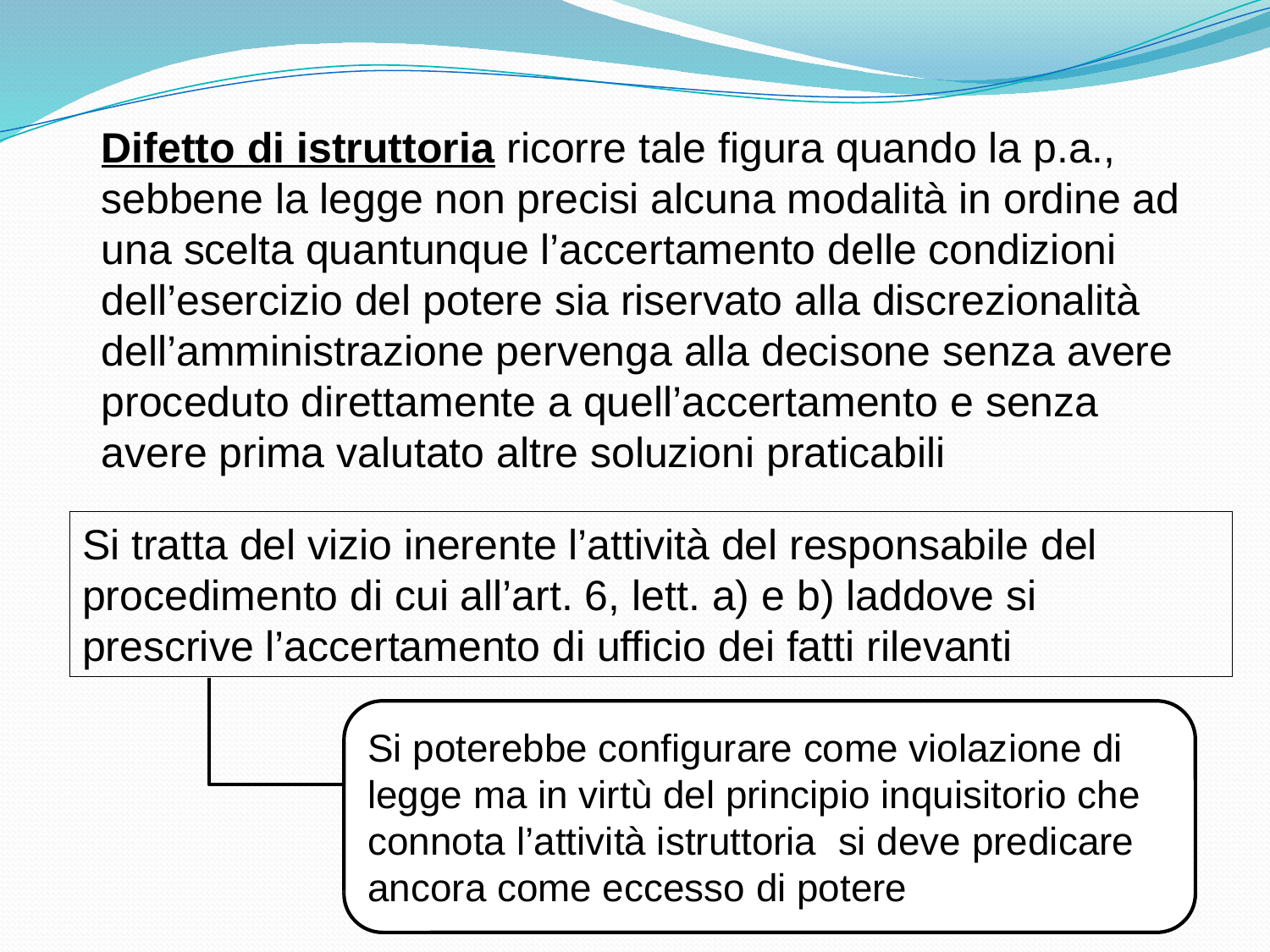

Difetto di istruttoria ricorre tale figura quando la p.a., sebbene la legge non precisi alcuna modalità in ordine ad una scelta quantunque l’accertamento delle condizioni dell’esercizio del potere sia riservato alla discrezionalità dell’amministrazione pervenga alla decisone senza avere proceduto direttamente a quell’accertamento e senza avere prima valutato altre soluzioni praticabili
Si tratta del vizio inerente l’attività del responsabile del procedimento di cui all’art. 6, lett. a) e b) laddove si prescrive l’accertamento di ufficio dei fatti rilevanti
Si poterebbe configurare come violazione di legge ma in virtù del principio inquisitorio che connota l’attività istruttoria  si deve predicare ancora come eccesso di potere